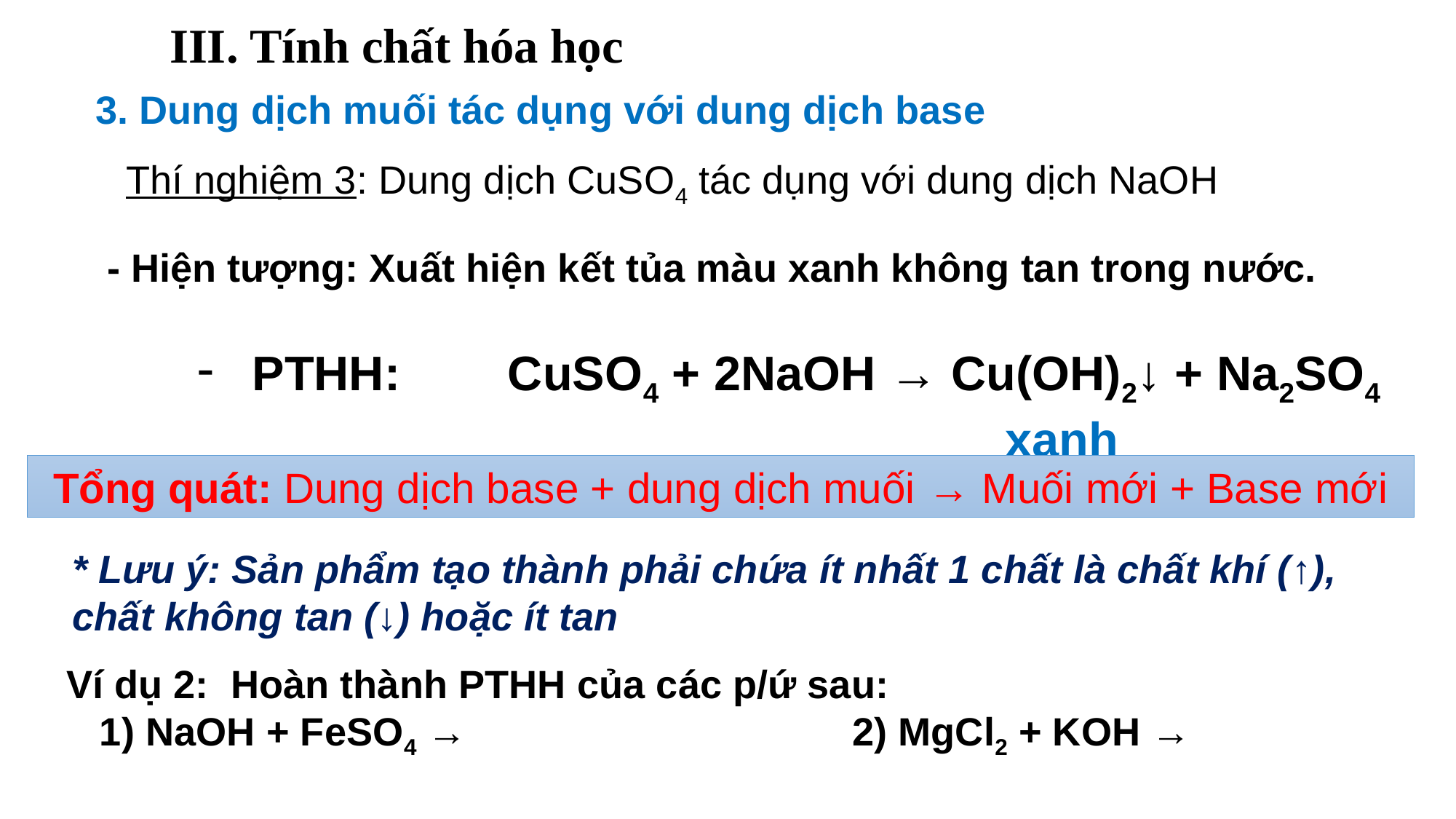

III. Tính chất hóa học
3. Dung dịch muối tác dụng với dung dịch base
Thí nghiệm 3: Dung dịch CuSO4 tác dụng với dung dịch NaOH
- Hiện tượng: Xuất hiện kết tủa màu xanh không tan trong nước.
PTHH:        CuSO4 + 2NaOH → Cu(OH)2↓ + Na2SO4
                                                            xanh
Tổng quát: Dung dịch base + dung dịch muối → Muối mới + Base mới
* Lưu ý: Sản phẩm tạo thành phải chứa ít nhất 1 chất là chất khí (↑), chất không tan (↓) hoặc ít tan
Ví dụ 2:  Hoàn thành PTHH của các p/ứ sau:
   1) NaOH + FeSO4 →                                   2) MgCl2 + KOH →